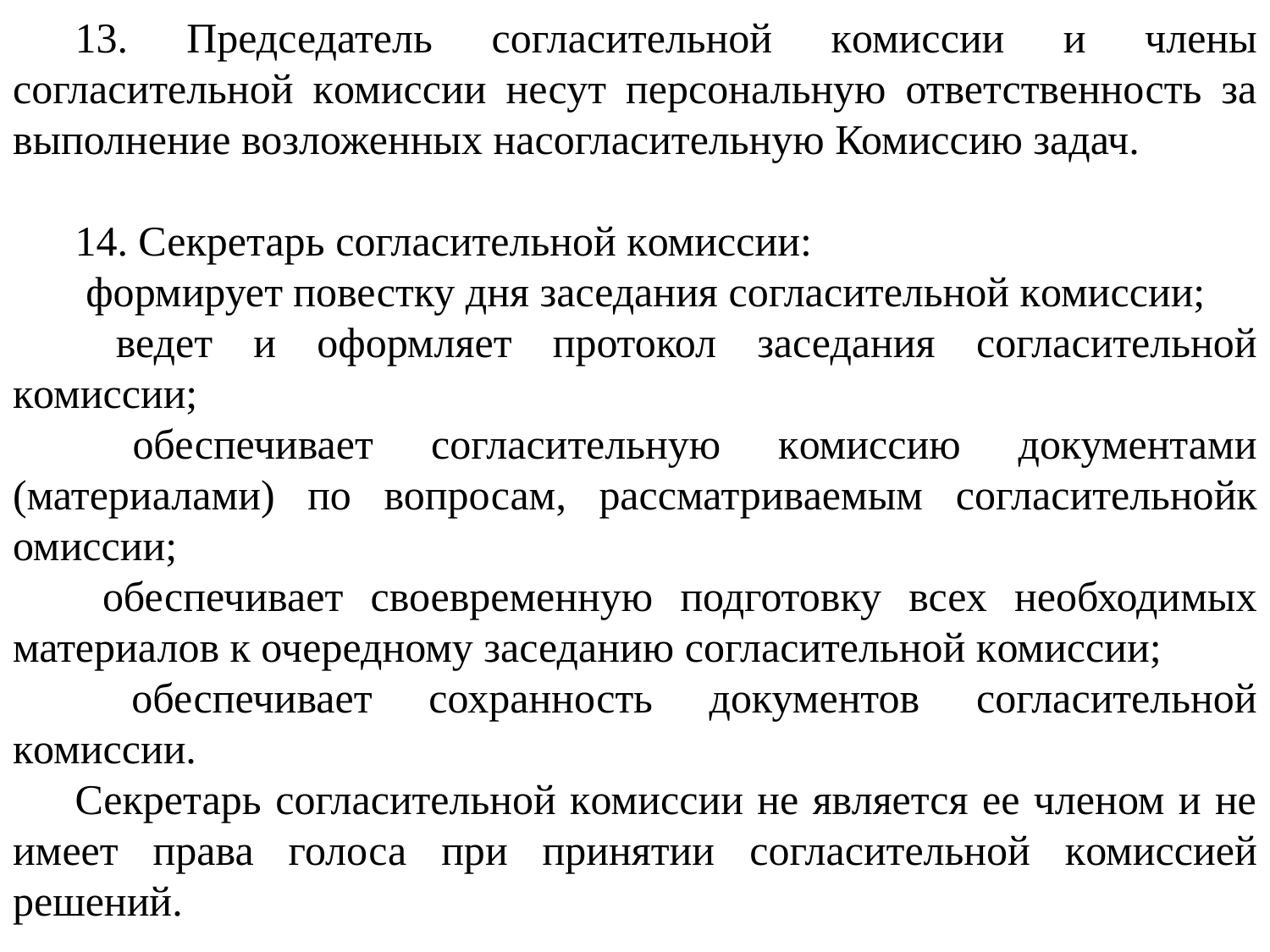

13. Председатель согласительной комиссии и члены согласительной комиссии несут персональную ответственность за выполнение возложенных насогласительную Комиссию задач.

14. Секретарь согласительной комиссии:
 формирует повестку дня заседания согласительной комиссии;
 ведет и оформляет протокол заседания согласительной комиссии;
 обеспечивает согласительную комиссию документами (материалами) по вопросам, рассматриваемым согласительнойк омиссии;
 обеспечивает своевременную подготовку всех необходимых материалов к очередному заседанию согласительной комиссии;
 обеспечивает сохранность документов согласительной комиссии.
Секретарь согласительной комиссии не является ее членом и не имеет права голоса при принятии согласительной комиссией решений.